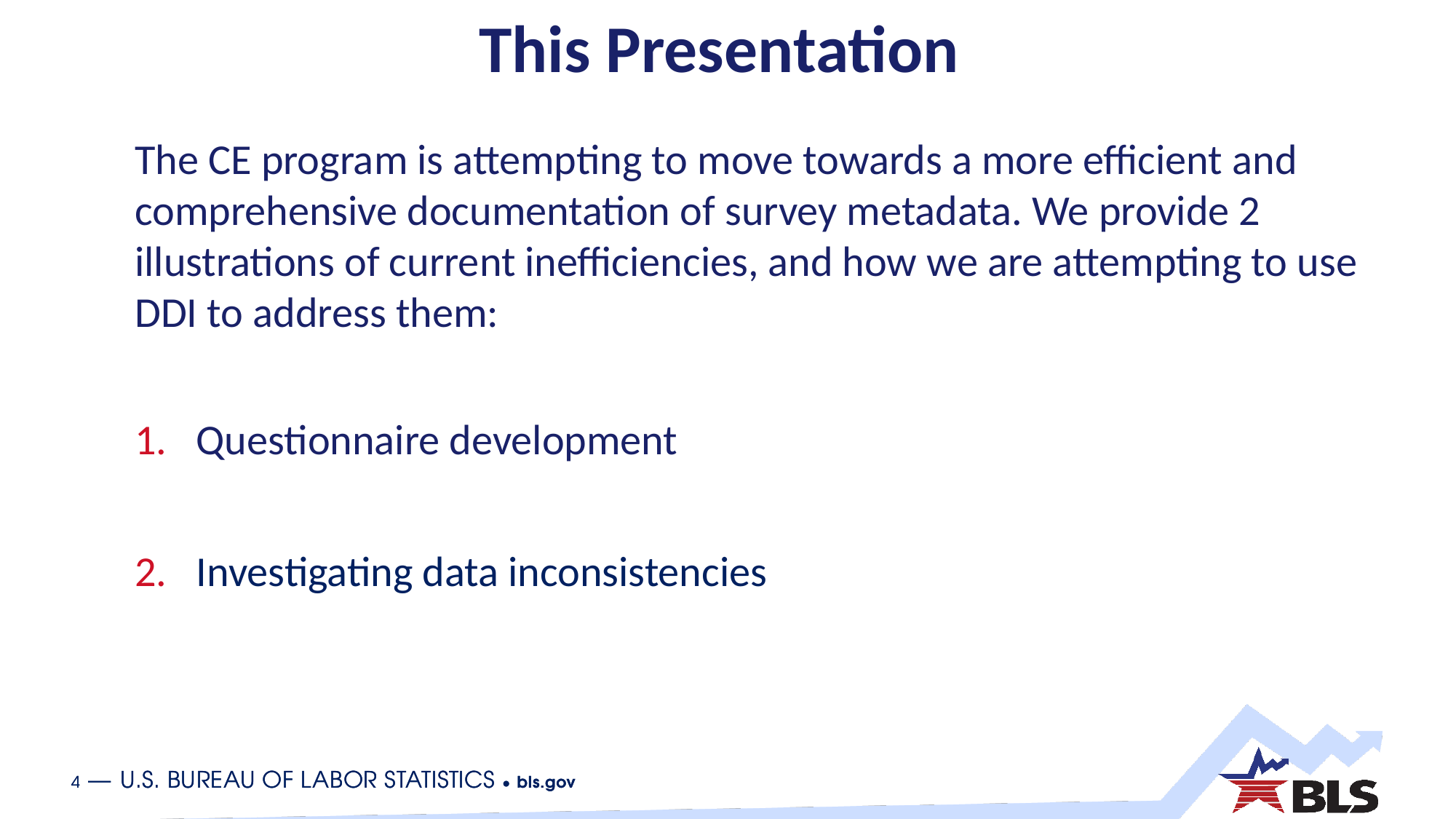

# This Presentation
The CE program is attempting to move towards a more efficient and comprehensive documentation of survey metadata. We provide 2 illustrations of current inefficiencies, and how we are attempting to use DDI to address them:

Questionnaire development

Investigating data inconsistencies